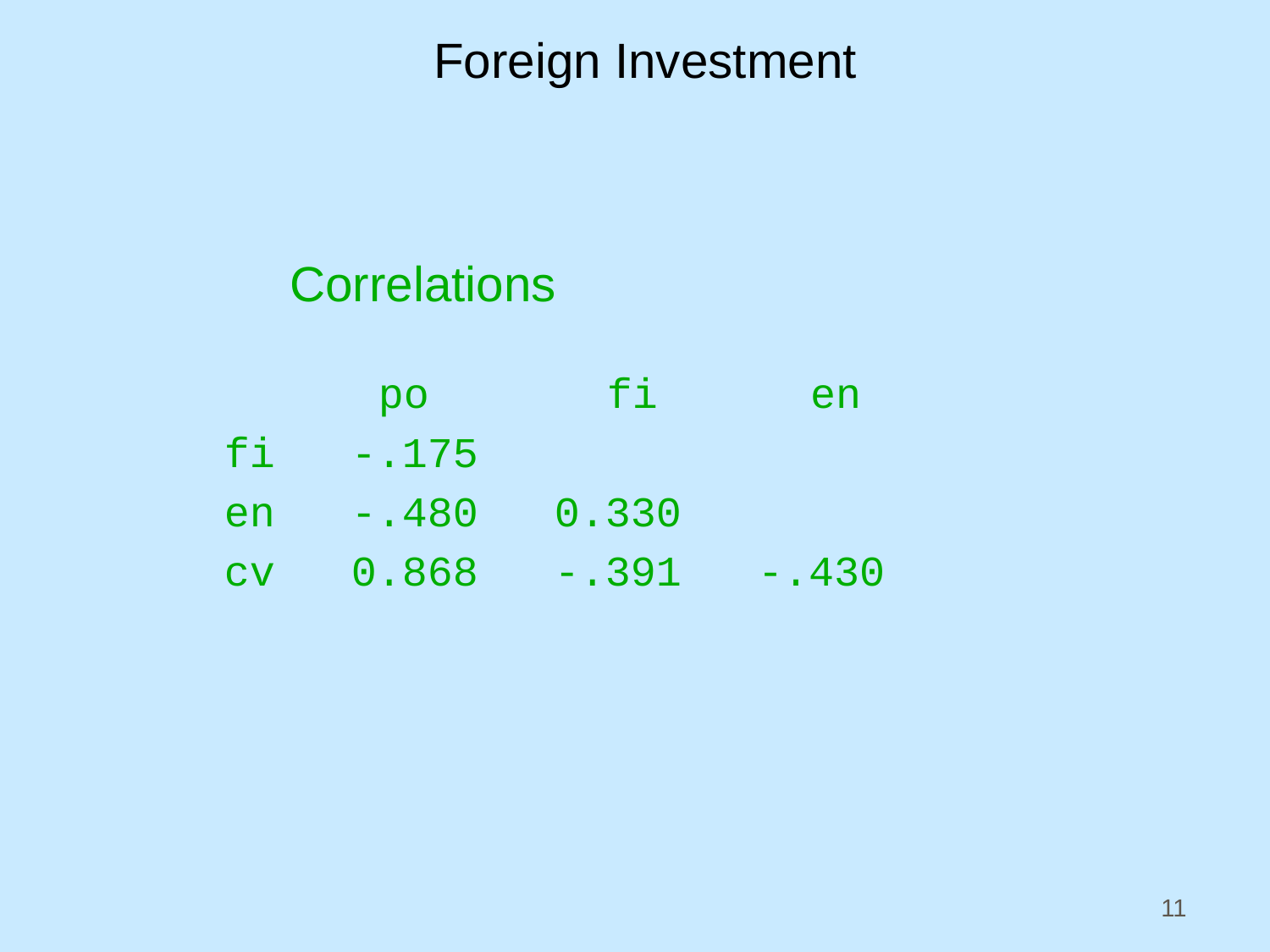

Foreign Investment
# Correlations
             po       fi      en
fi   -.175
en   -.480   0.330
cv   0.868   -.391   -.430
11